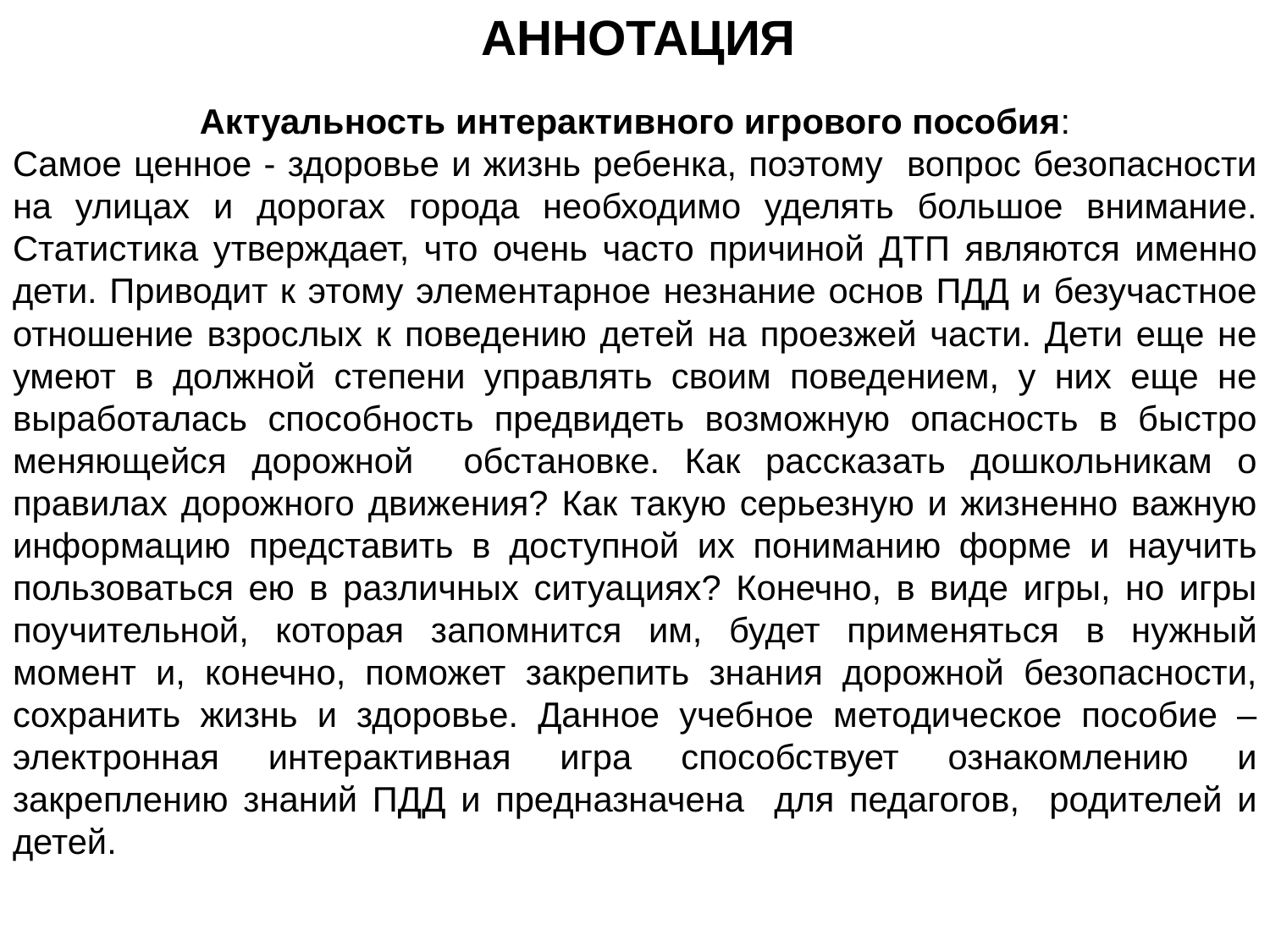

АННОТАЦИЯ
Актуальность интерактивного игрового пособия:
Самое ценное - здоровье и жизнь ребенка, поэтому  вопрос безопасности на улицах и дорогах города необходимо уделять большое внимание. Статистика утверждает, что очень часто причиной ДТП являются именно дети. Приводит к этому элементарное незнание основ ПДД и безучастное отношение взрослых к поведению детей на проезжей части. Дети еще не умеют в должной степени управлять своим поведением, у них еще не выработалась способность предвидеть возможную опасность в быстро меняющейся дорожной  обстановке. Как рассказать дошкольникам о правилах дорожного движения? Как такую серьезную и жизненно важную информацию представить в доступной их пониманию форме и научить пользоваться ею в различных ситуациях? Конечно, в виде игры, но игры поучительной, которая запомнится им, будет применяться в нужный момент и, конечно, поможет закрепить знания дорожной безопасности, сохранить жизнь и здоровье. Данное учебное методическое пособие – электронная интерактивная игра способствует ознакомлению и закреплению знаний ПДД и предназначена  для педагогов,  родителей и детей.